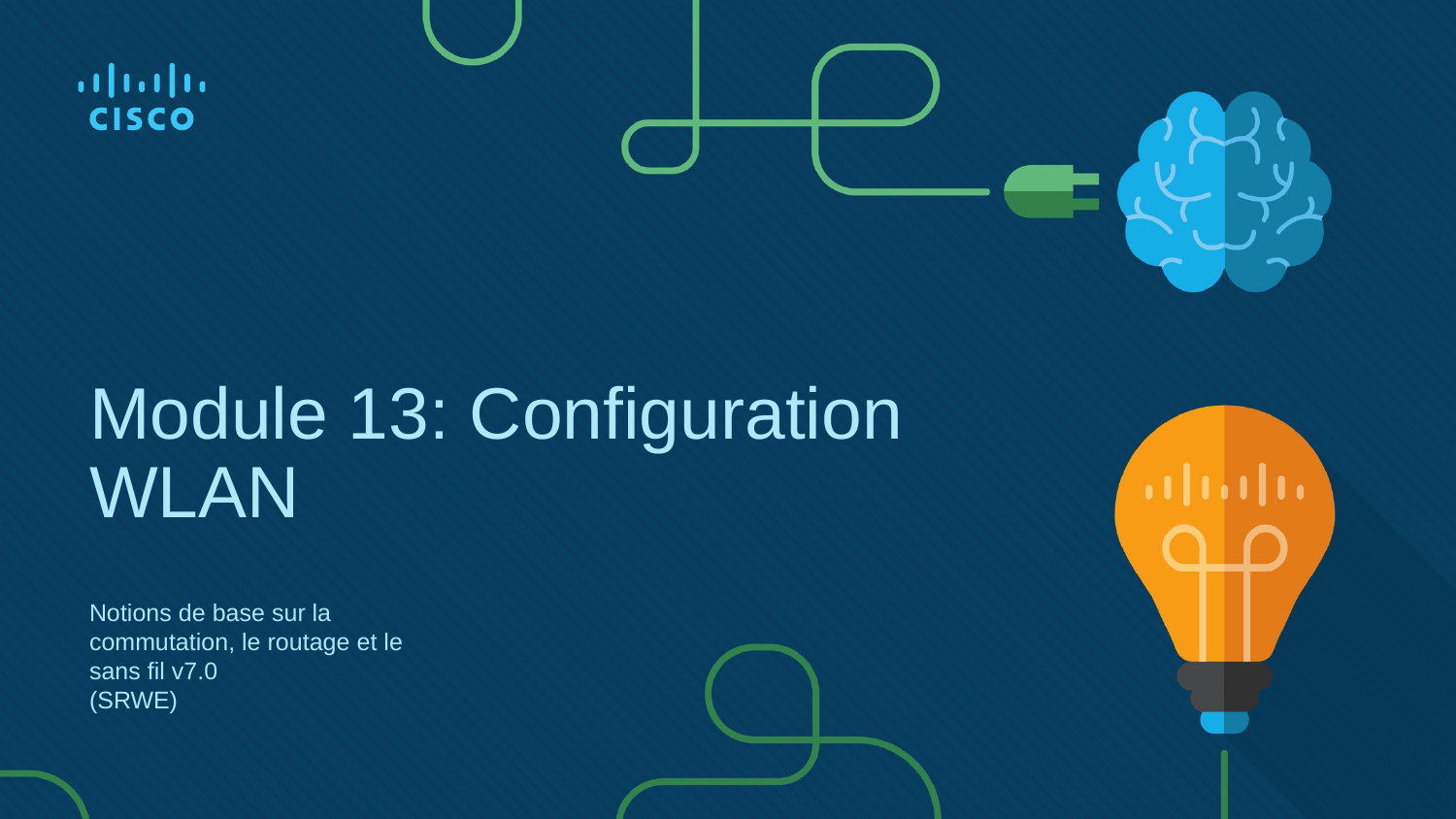

# Module 13: Configuration WLAN
Notions de base sur la commutation, le routage et le sans fil v7.0
(SRWE)